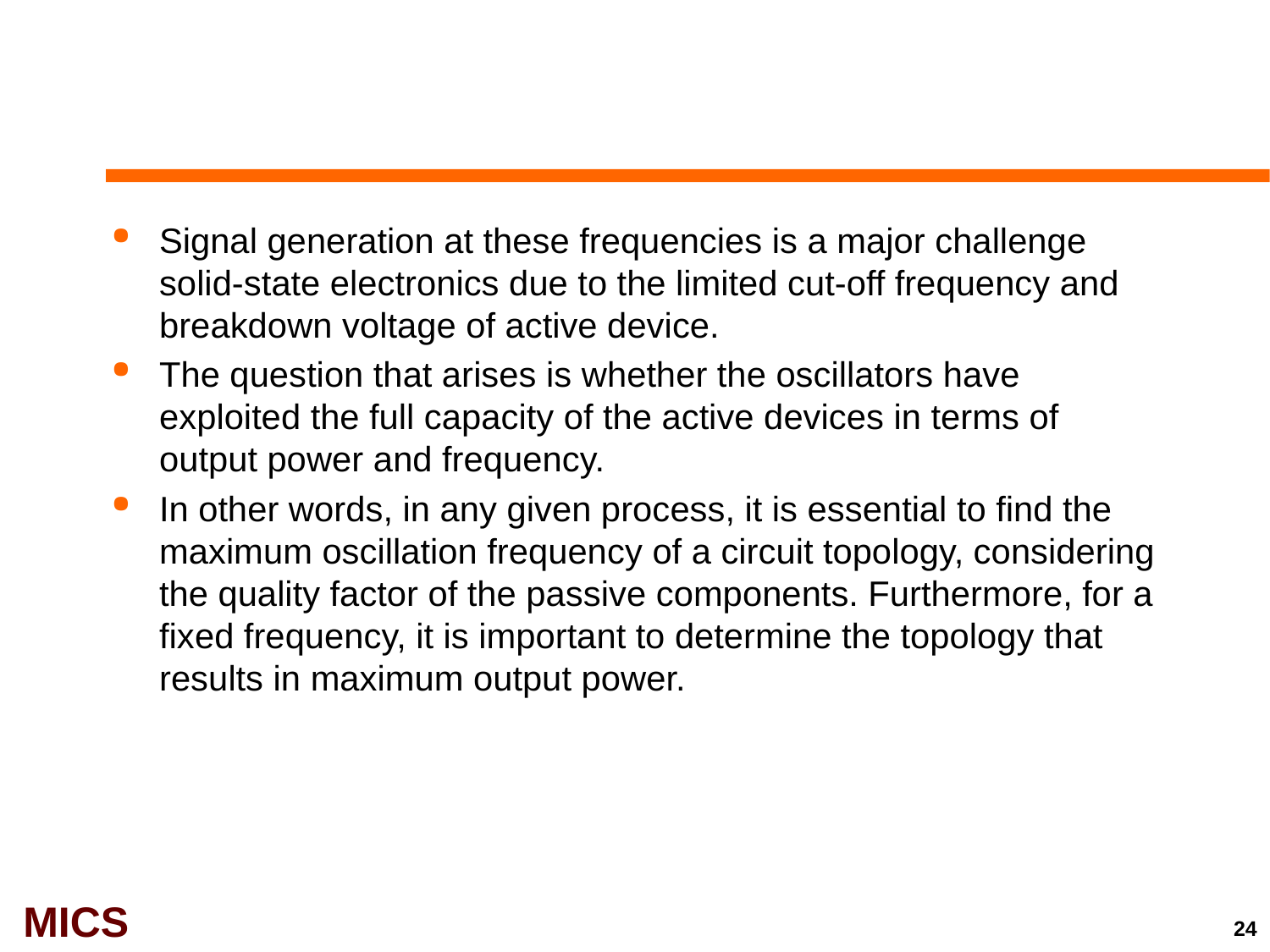

#
Signal generation at these frequencies is a major challenge solid-state electronics due to the limited cut-off frequency and breakdown voltage of active device.
The question that arises is whether the oscillators have exploited the full capacity of the active devices in terms of output power and frequency.
In other words, in any given process, it is essential to ﬁnd the maximum oscillation frequency of a circuit topology, considering the quality factor of the passive components. Furthermore, for a ﬁxed frequency, it is important to determine the topology that results in maximum output power.

24